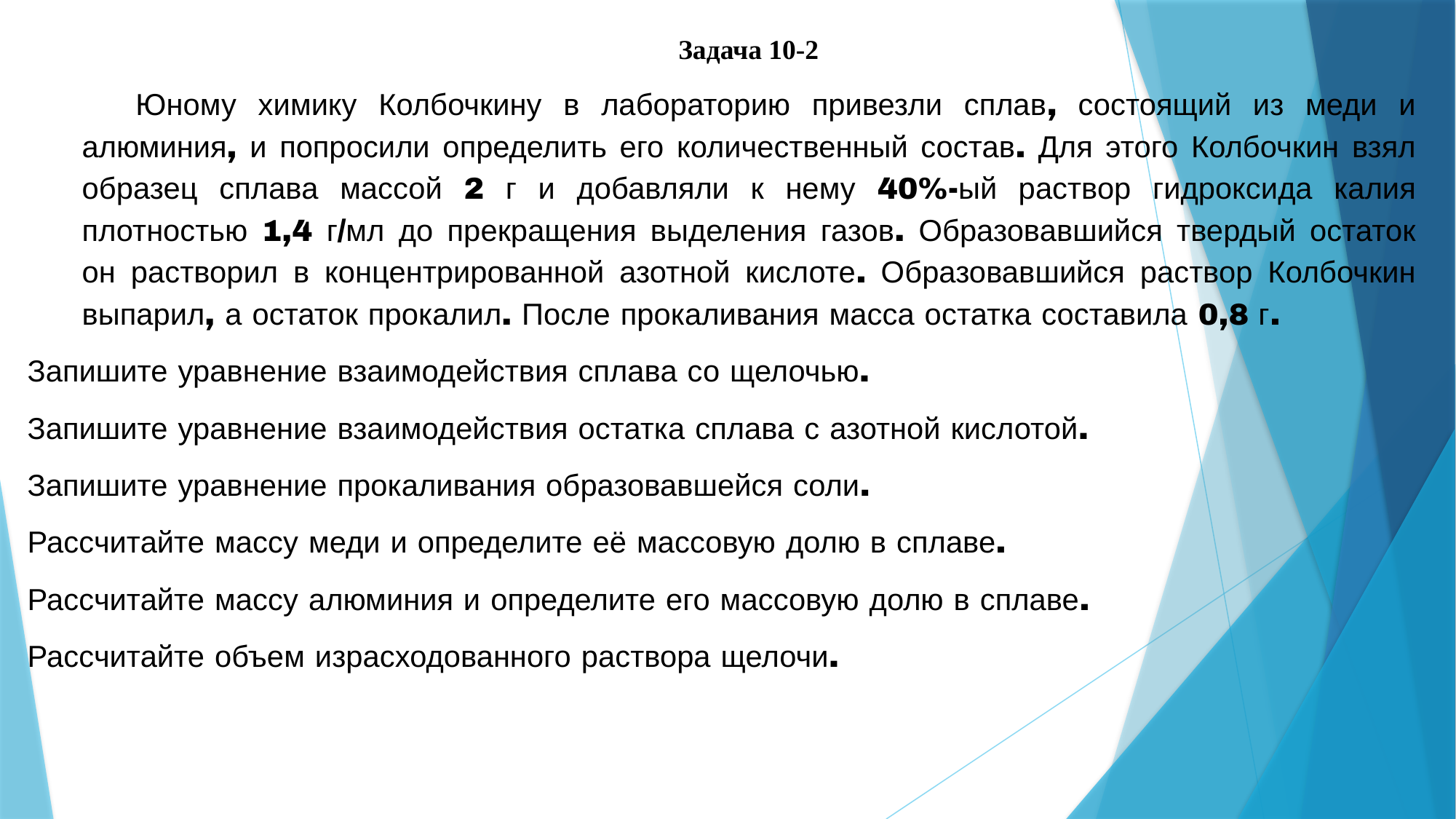

Задача 10-2
Юному химику Колбочкину в лабораторию привезли сплав, состоящий из меди и алюминия, и попросили определить его количественный состав. Для этого Колбочкин взял образец сплава массой 2 г и добавляли к нему 40%-ый раствор гидроксида калия плотностью 1,4 г/мл до прекращения выделения газов. Образовавшийся твердый остаток он растворил в концентрированной азотной кислоте. Образовавшийся раствор Колбочкин выпарил, а остаток прокалил. После прокаливания масса остатка составила 0,8 г.
Запишите уравнение взаимодействия сплава со щелочью.
Запишите уравнение взаимодействия остатка сплава с азотной кислотой.
Запишите уравнение прокаливания образовавшейся соли.
Рассчитайте массу меди и определите её массовую долю в сплаве.
Рассчитайте массу алюминия и определите его массовую долю в сплаве.
Рассчитайте объем израсходованного раствора щелочи.